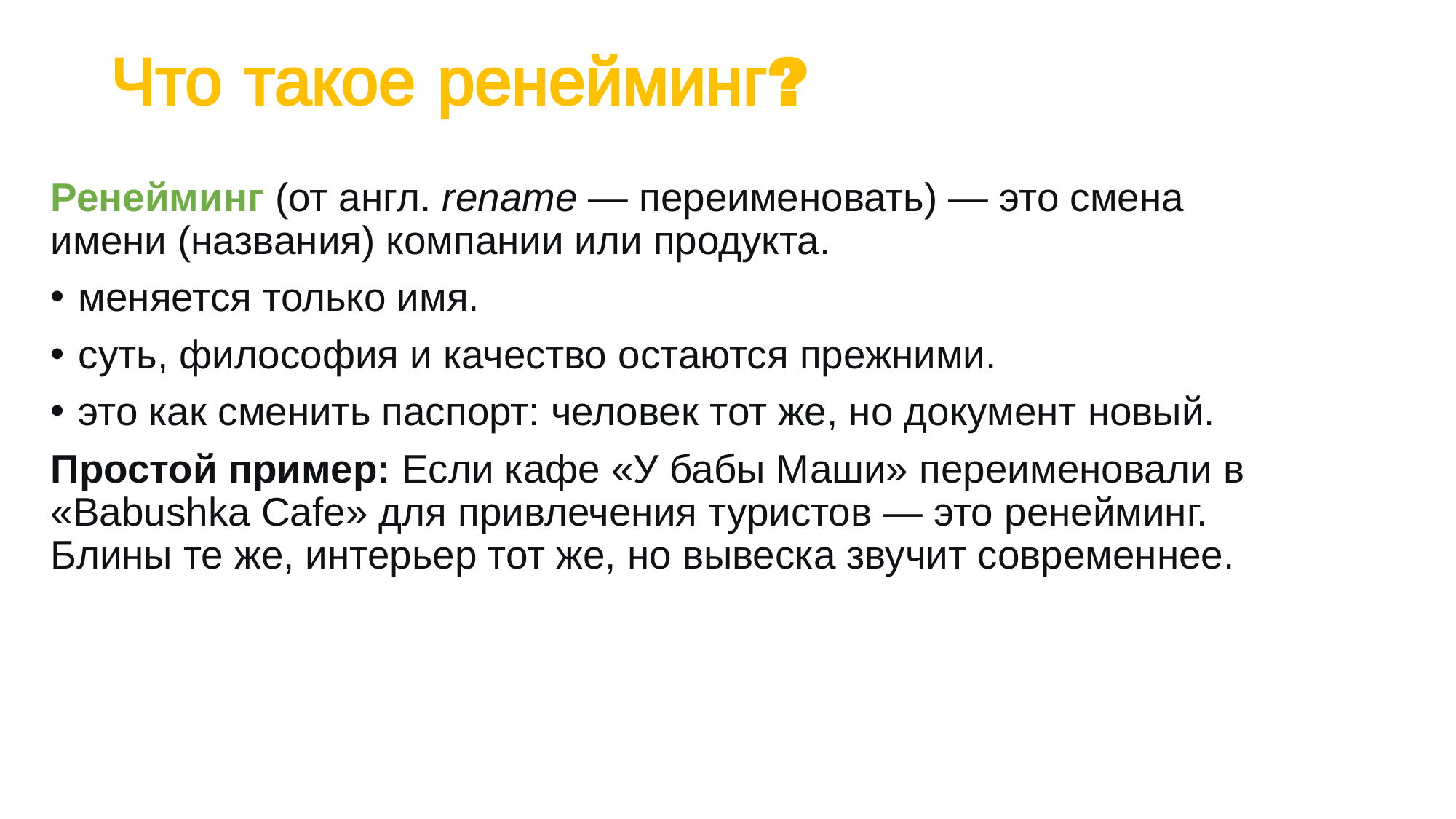

# Что такое ренейминг?
Ренейминг (от англ. rename — переименовать) — это смена имени (названия) компании или продукта.
меняется только имя.
суть, философия и качество остаются прежними.
это как сменить паспорт: человек тот же, но документ новый.
Простой пример: Если кафе «У бабы Маши» переименовали в «Babushka Cafe» для привлечения туристов — это ренейминг. Блины те же, интерьер тот же, но вывеска звучит современнее.